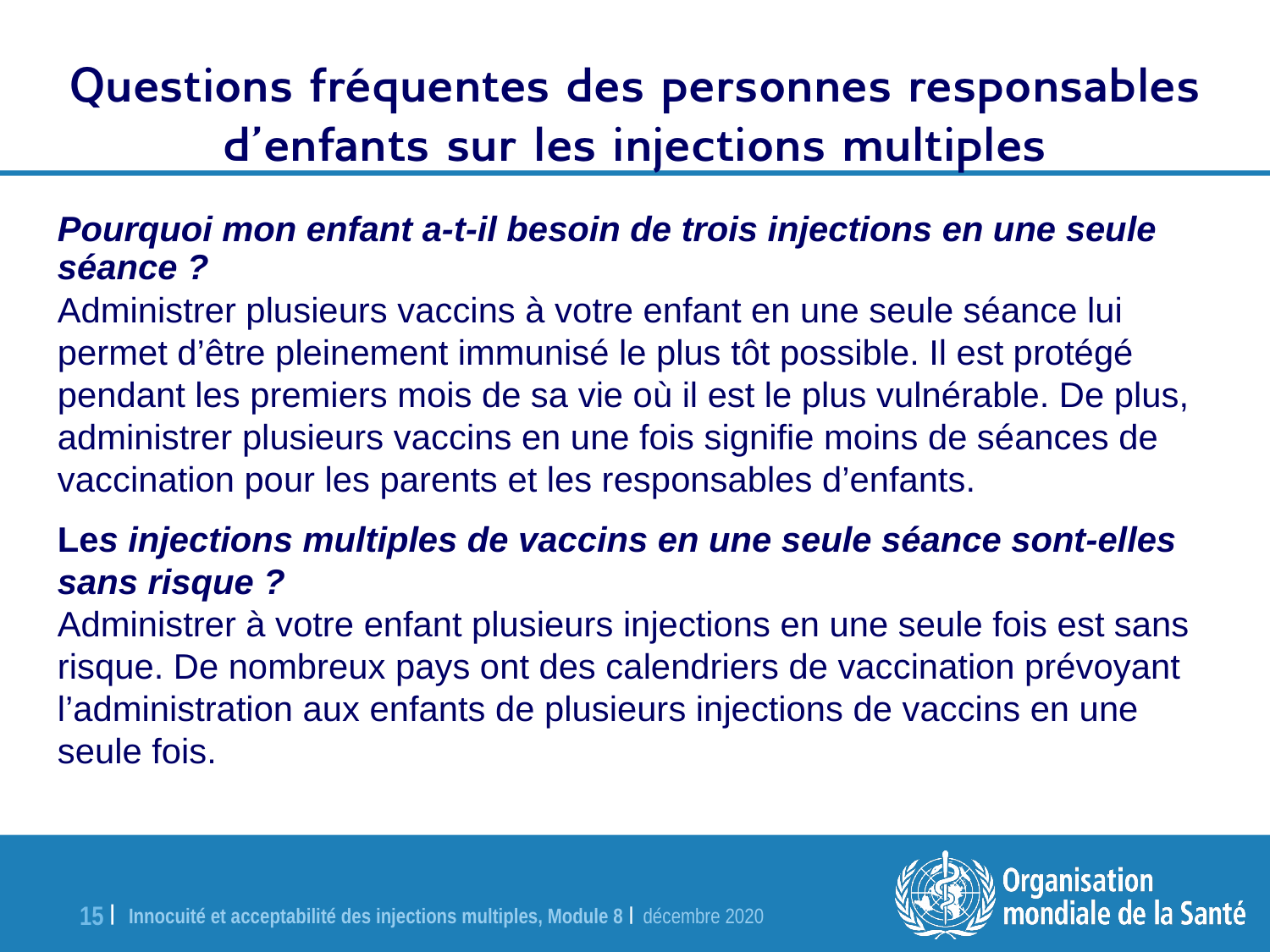

Questions fréquentes des personnes responsables d’enfants sur les injections multiples
Pourquoi mon enfant a-t-il besoin de trois injections en une seule séance ?
Administrer plusieurs vaccins à votre enfant en une seule séance lui permet d’être pleinement immunisé le plus tôt possible. Il est protégé pendant les premiers mois de sa vie où il est le plus vulnérable. De plus, administrer plusieurs vaccins en une fois signifie moins de séances de vaccination pour les parents et les responsables d’enfants.
Les injections multiples de vaccins en une seule séance sont-elles sans risque ?
Administrer à votre enfant plusieurs injections en une seule fois est sans risque. De nombreux pays ont des calendriers de vaccination prévoyant l’administration aux enfants de plusieurs injections de vaccins en une seule fois.